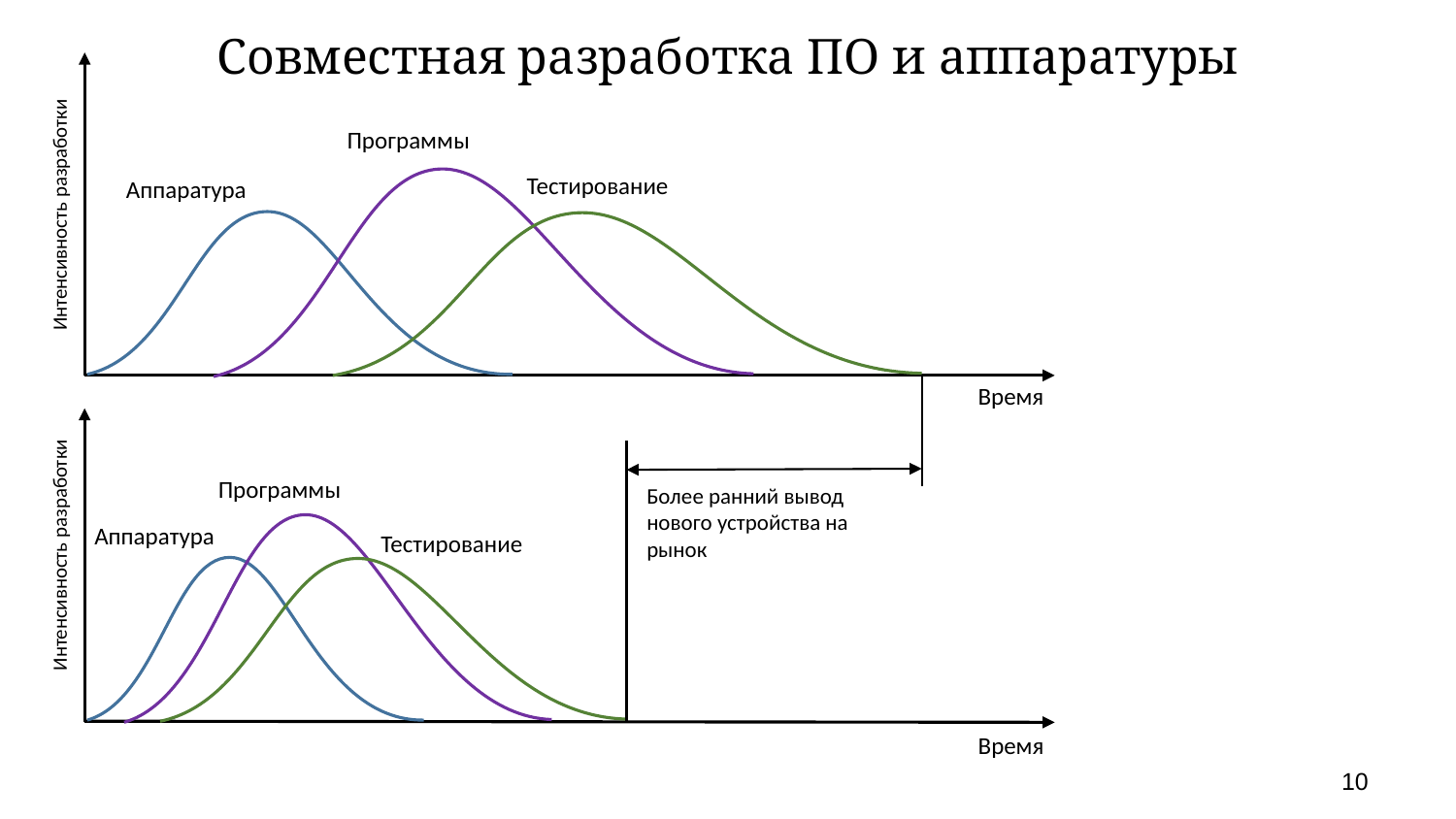

# Совместная разработка ПО и аппаратуры
Программы
Тестирование
Аппаратура

Интенсивность разработки

Время
Программы
Более ранний вывод нового устройства на рынок
Аппаратура

Тестирование
Интенсивность разработки

Время
10